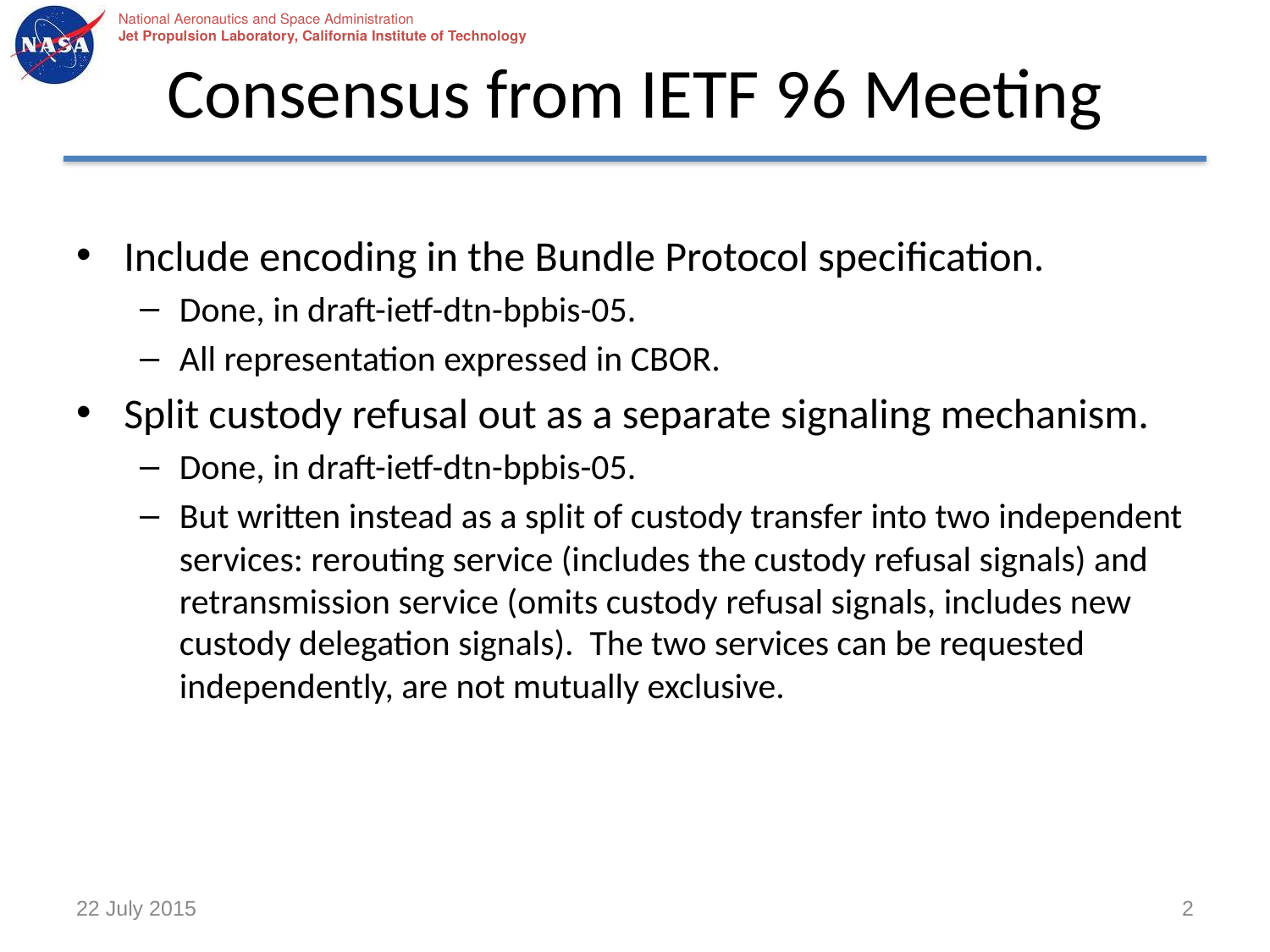

# Consensus from IETF 96 Meeting
Include encoding in the Bundle Protocol specification.
Done, in draft-ietf-dtn-bpbis-05.
All representation expressed in CBOR.
Split custody refusal out as a separate signaling mechanism.
Done, in draft-ietf-dtn-bpbis-05.
But written instead as a split of custody transfer into two independent services: rerouting service (includes the custody refusal signals) and retransmission service (omits custody refusal signals, includes new custody delegation signals).  The two services can be requested independently, are not mutually exclusive.
22 July 2015
2